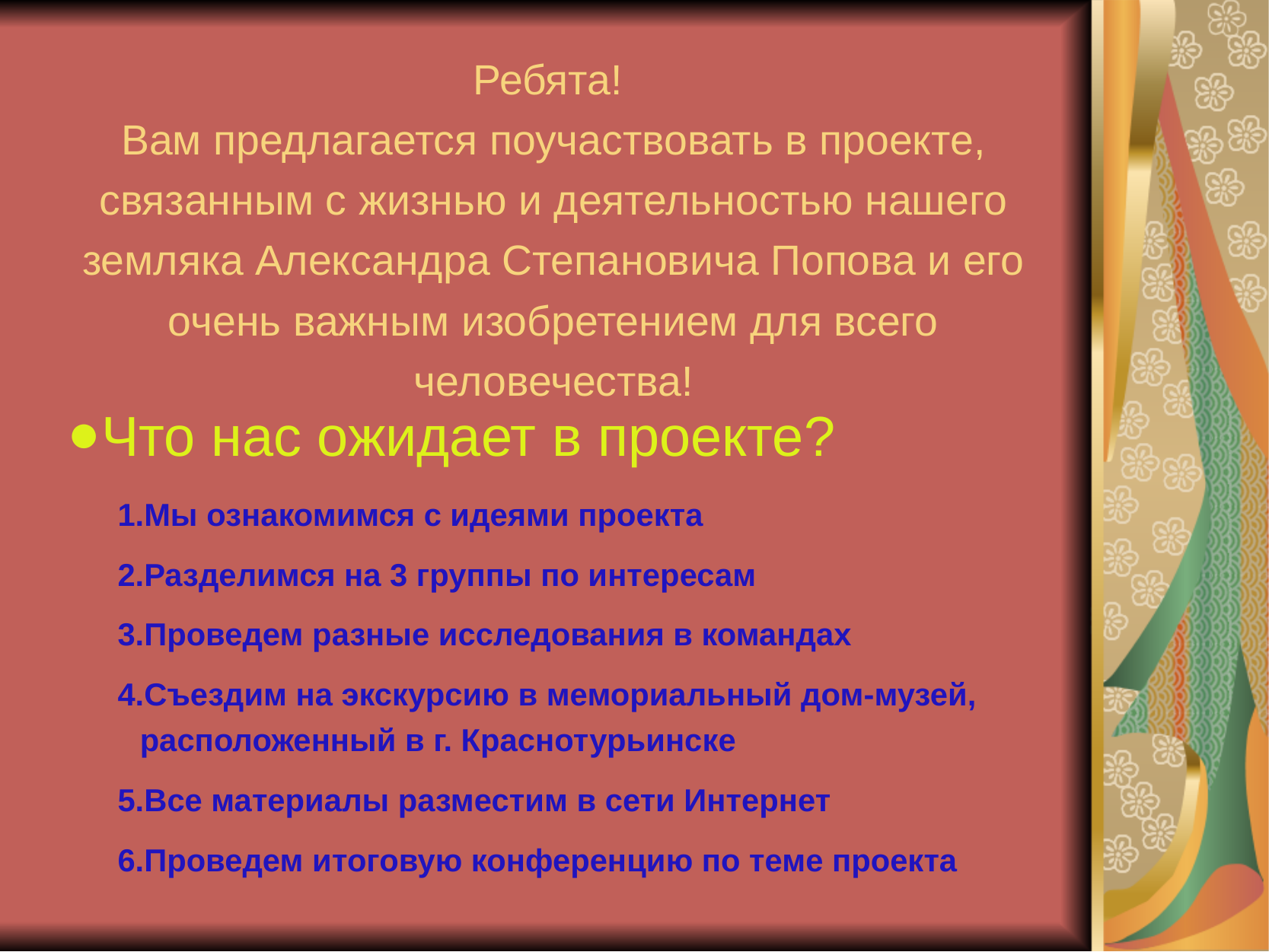

# Ребята! Вам предлагается поучаствовать в проекте, связанным с жизнью и деятельностью нашего земляка Александра Степановича Попова и его очень важным изобретением для всего человечества!
Что нас ожидает в проекте?
Мы ознакомимся с идеями проекта
Разделимся на 3 группы по интересам
Проведем разные исследования в командах
Съездим на экскурсию в мемориальный дом-музей, расположенный в г. Краснотурьинске
Все материалы разместим в сети Интернет
Проведем итоговую конференцию по теме проекта